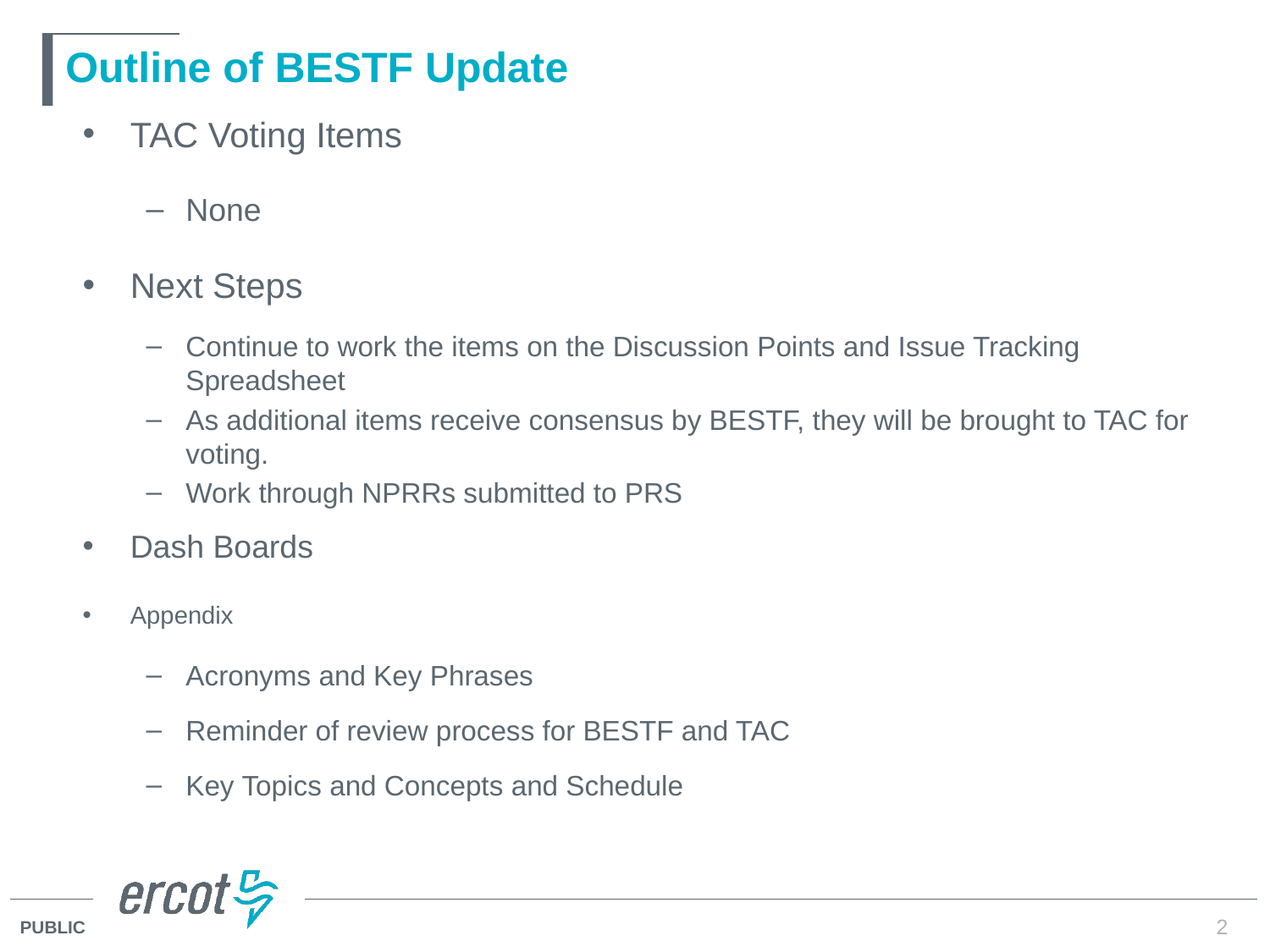

# Outline of BESTF Update
TAC Voting Items
None
Next Steps
Continue to work the items on the Discussion Points and Issue Tracking Spreadsheet
As additional items receive consensus by BESTF, they will be brought to TAC for voting.
Work through NPRRs submitted to PRS
Dash Boards
Appendix
Acronyms and Key Phrases
Reminder of review process for BESTF and TAC
Key Topics and Concepts and Schedule

2